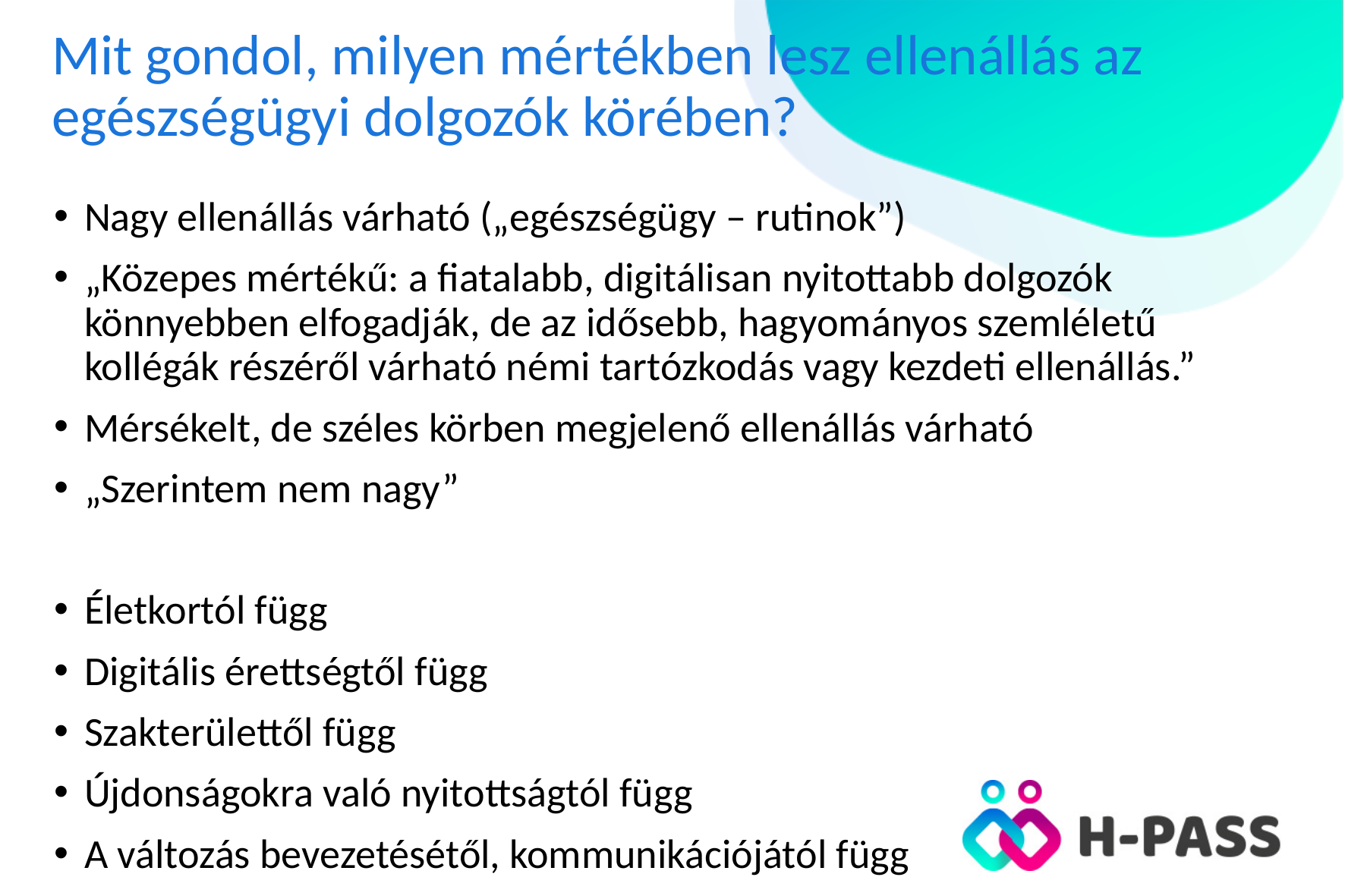

# Mit gondol, milyen mértékben lesz ellenállás az egészségügyi dolgozók körében?

Nagy ellenállás várható („egészségügy – rutinok”)
„Közepes mértékű: a fiatalabb, digitálisan nyitottabb dolgozók könnyebben elfogadják, de az idősebb, hagyományos szemléletű kollégák részéről várható némi tartózkodás vagy kezdeti ellenállás.”
Mérsékelt, de széles körben megjelenő ellenállás várható
„Szerintem nem nagy”

Életkortól függ
Digitális érettségtől függ
Szakterülettől függ
Újdonságokra való nyitottságtól függ
A változás bevezetésétől, kommunikációjától függ